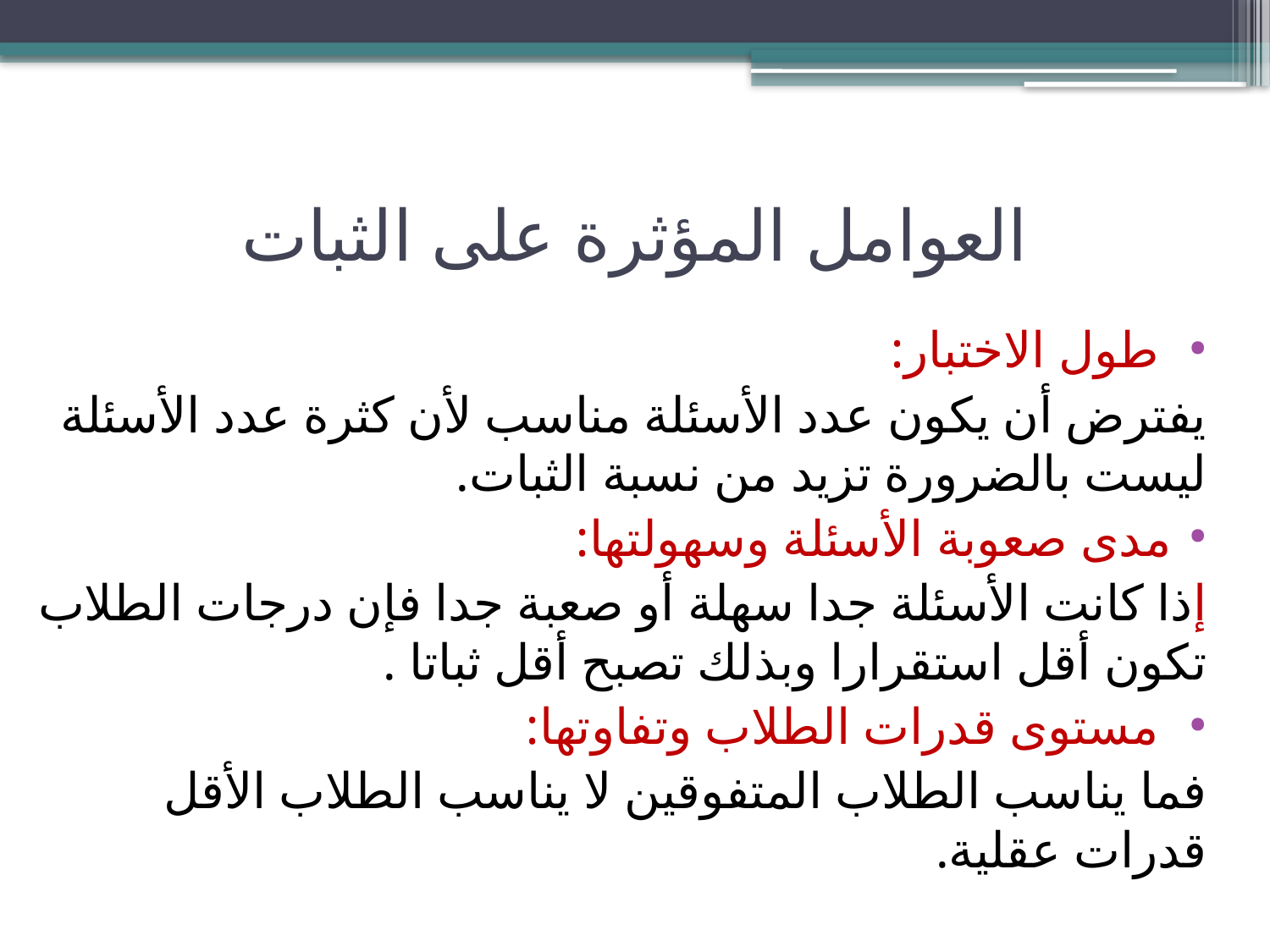

# العوامل المؤثرة على الثبات
 طول الاختبار:
يفترض أن يكون عدد الأسئلة مناسب لأن كثرة عدد الأسئلة ليست بالضرورة تزيد من نسبة الثبات.
مدى صعوبة الأسئلة وسهولتها:
إذا كانت الأسئلة جدا سهلة أو صعبة جدا فإن درجات الطلاب تكون أقل استقرارا وبذلك تصبح أقل ثباتا .
 مستوى قدرات الطلاب وتفاوتها:
فما يناسب الطلاب المتفوقين لا يناسب الطلاب الأقل قدرات عقلية.